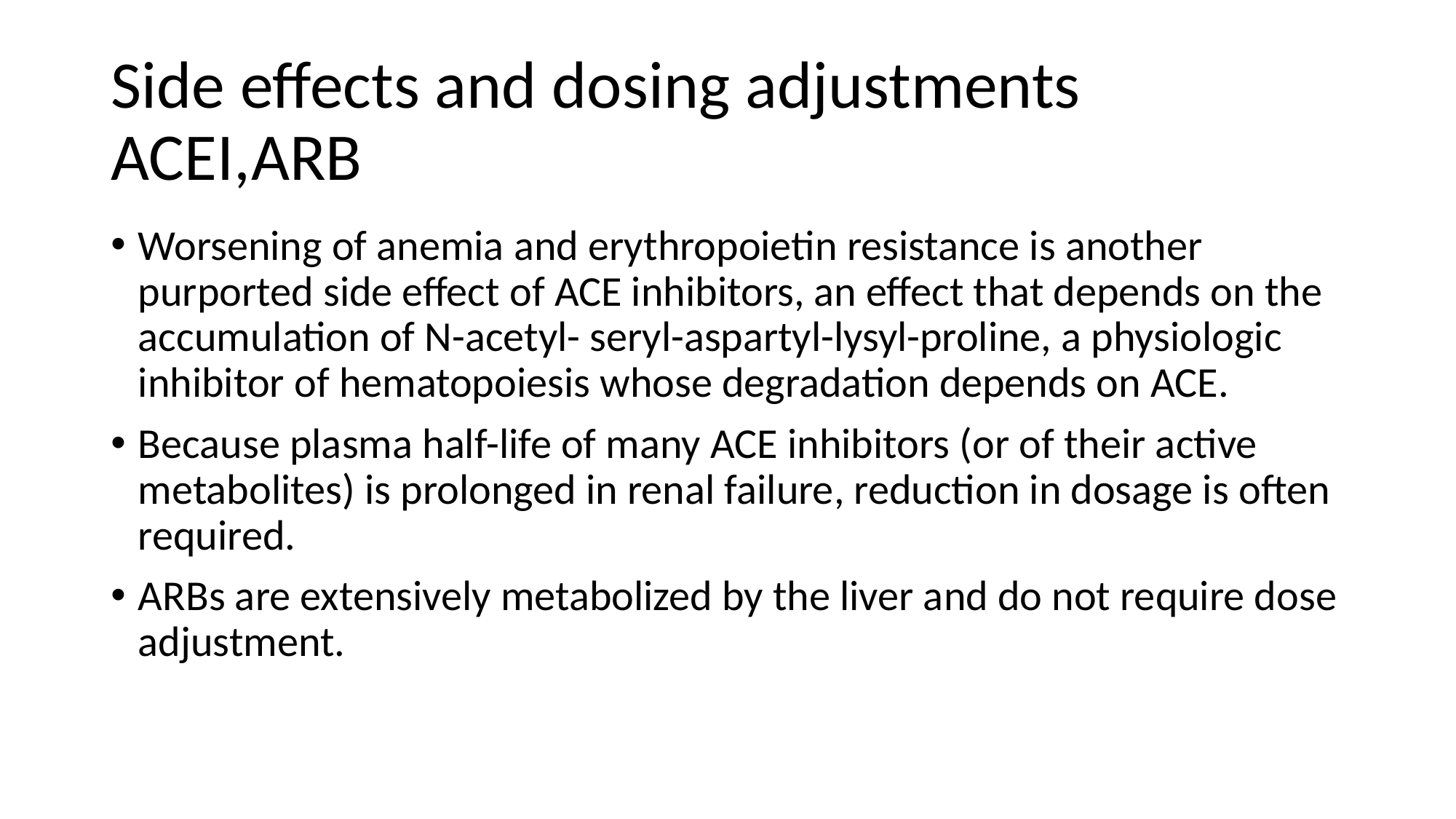

# Side effects and dosing adjustments ACEI,ARB
Worsening of anemia and erythropoietin resistance is another purported side effect of ACE inhibitors, an effect that depends on the accumulation of N-acetyl- seryl-aspartyl-lysyl-proline, a physiologic inhibitor of hematopoiesis whose degradation depends on ACE.
Because plasma half-life of many ACE inhibitors (or of their active metabolites) is prolonged in renal failure, reduction in dosage is often required.
ARBs are extensively metabolized by the liver and do not require dose adjustment.